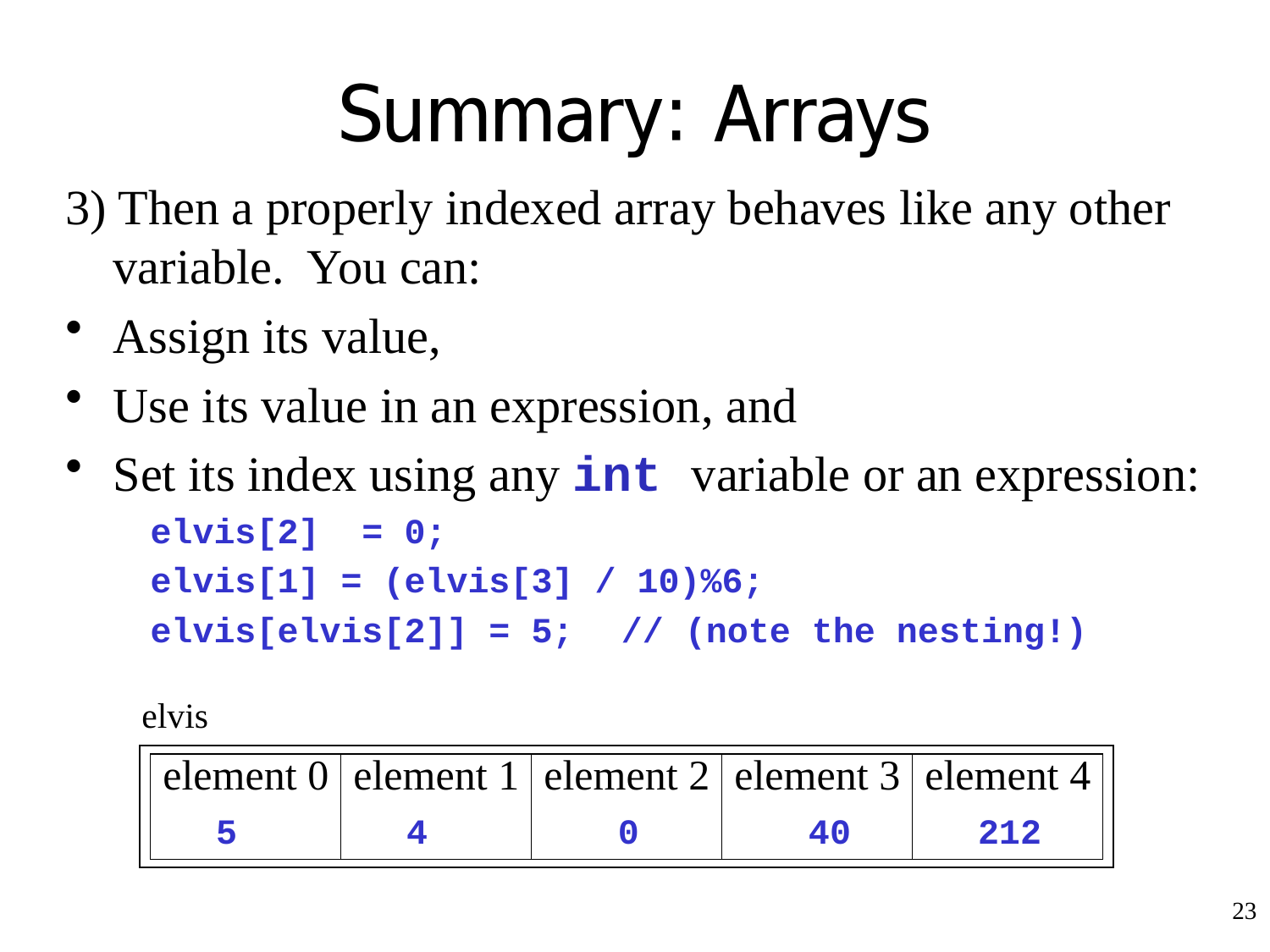

# Summary: Arrays
3) Then a properly indexed array behaves like any other variable.  You can:
Assign its value,
Use its value in an expression, and
Set its index using any int variable or an expression:
    elvis[2]  = 0;
    elvis[1] = (elvis[3] / 10)%6;
    elvis[elvis[2]] = 5;	// (note the nesting!)
elvis
element 0
element 1
element 2
element 3
element 4

5        4         0        40      212
23